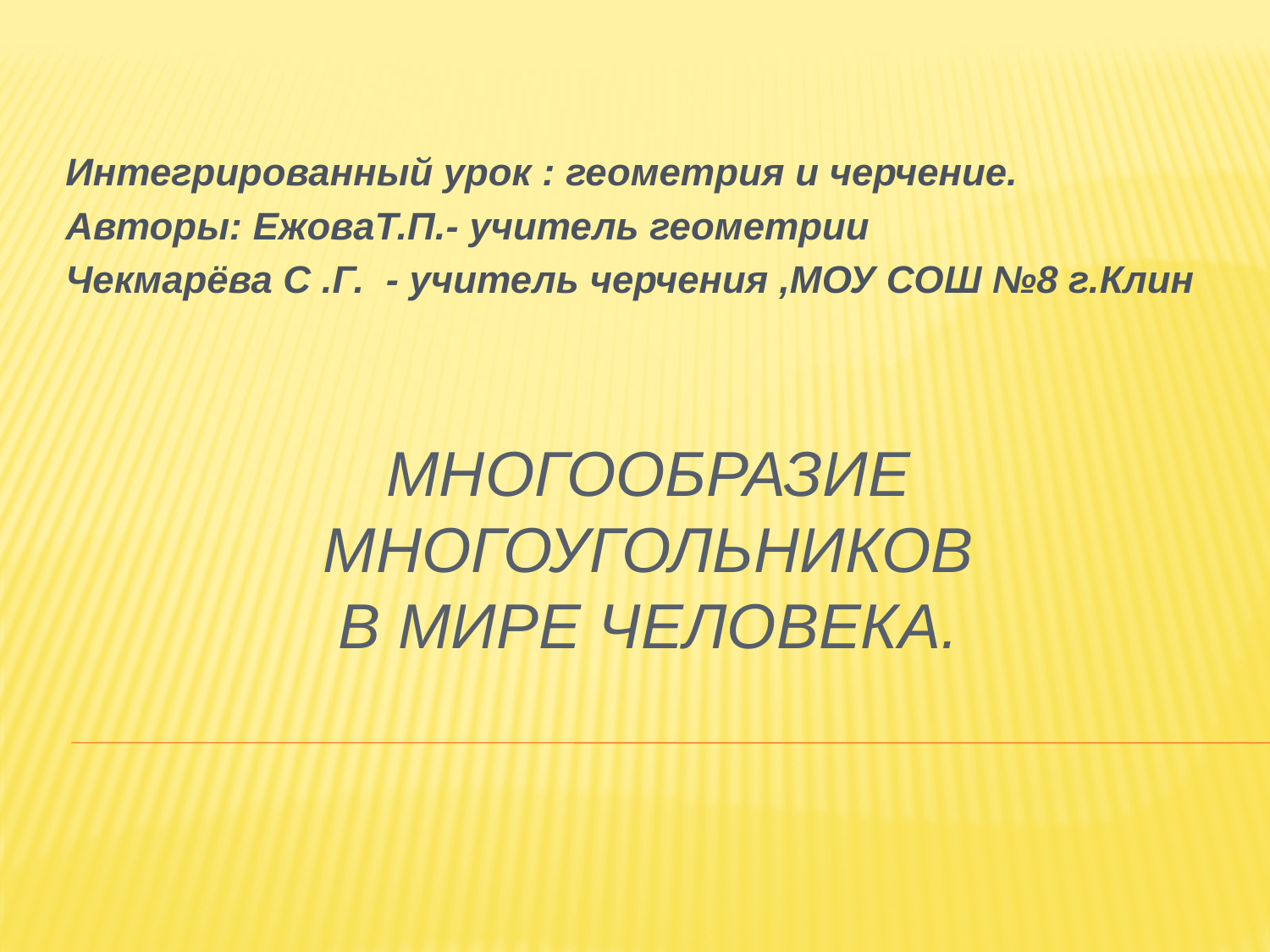

Интегрированный урок : геометрия и черчение.
Авторы: ЕжоваТ.П.- учитель геометрии
Чекмарёва С .Г.  - учитель черчения ,МОУ СОШ №8 г.Клин
# Многообразие многоугольников в мире человека.